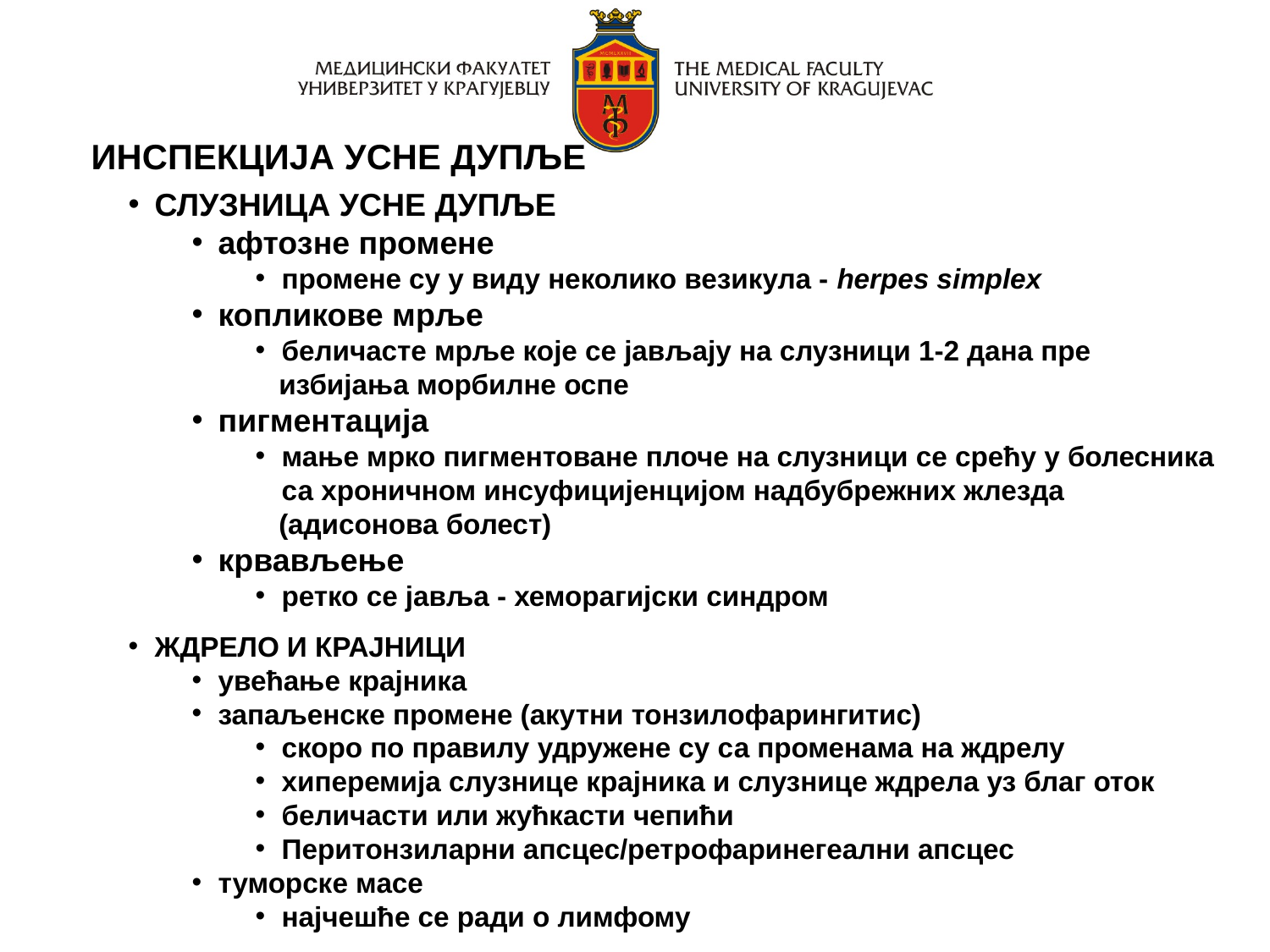

ИНСПЕКЦИЈА УСНЕ ДУПЉЕ

СЛУЗНИЦА УСНЕ ДУПЉЕ
афтозне промене
промене су у виду неколико везикула - herpes simplex
копликове мрље
беличасте мрље које се јављају на слузници 1-2 дана пре
   избијања морбилне оспе
пигментација
мање мрко пигментоване плоче на слузници се срећу у болесника
	са хроничном инсуфицијенцијом надбубрежних жлезда
   (адисонова болест)
крвављење
ретко се јавља - хеморагијски синдром

ЖДРЕЛО И КРАЈНИЦИ
увећање крајника
запаљенске промене (акутни тонзилофарингитис)
скоро по правилу удружене су са променама на ждрелу
хиперемија слузнице крајника и слузнице ждрела уз благ оток
беличасти или жућкасти чепићи
Перитонзиларни апсцес/ретрофаринегеални апсцес
туморске масе
најчешће се ради о лимфому